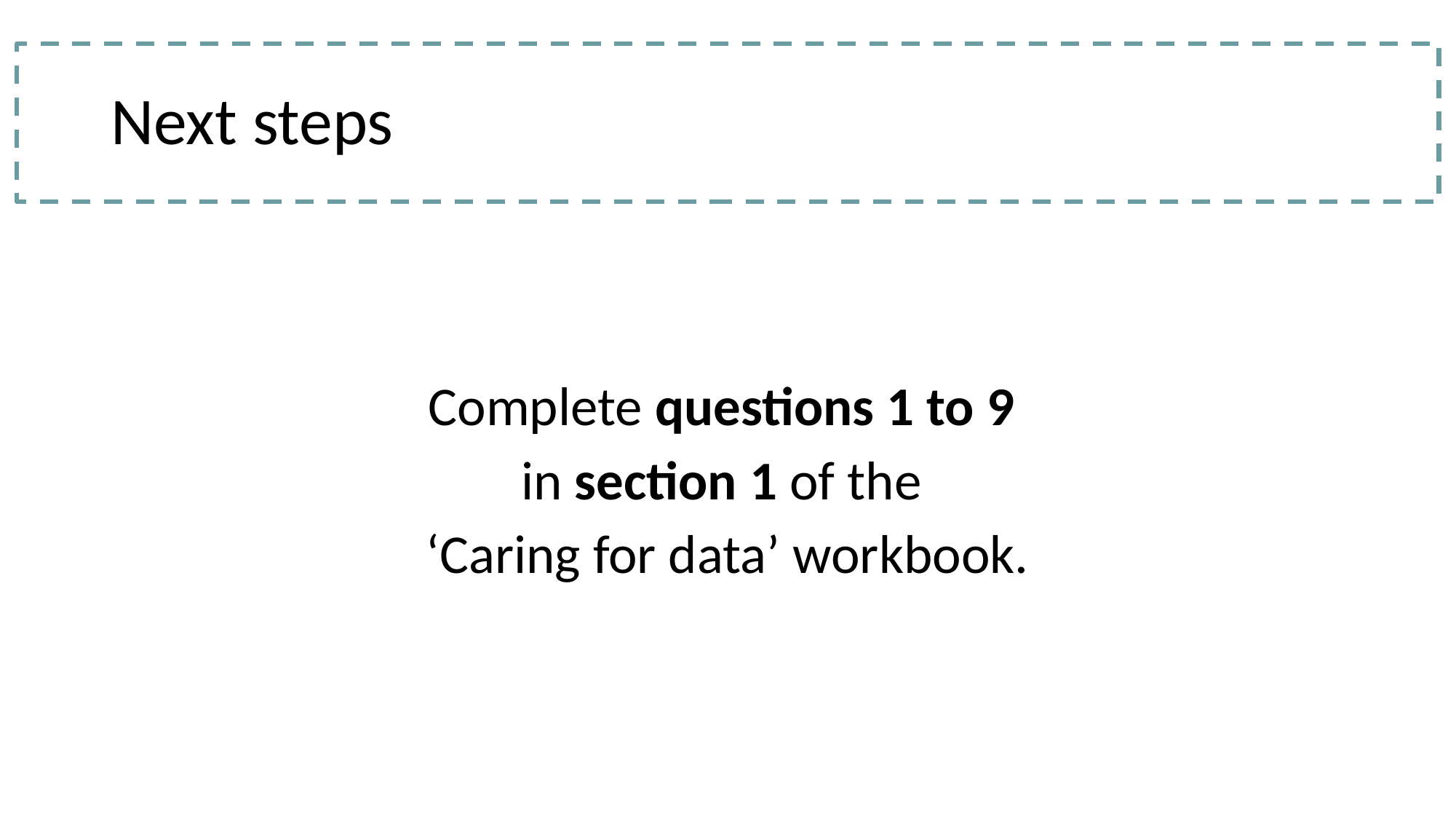

# Next steps

Complete questions 1 to 9
in section 1 of the
‘Caring for data’ workbook.